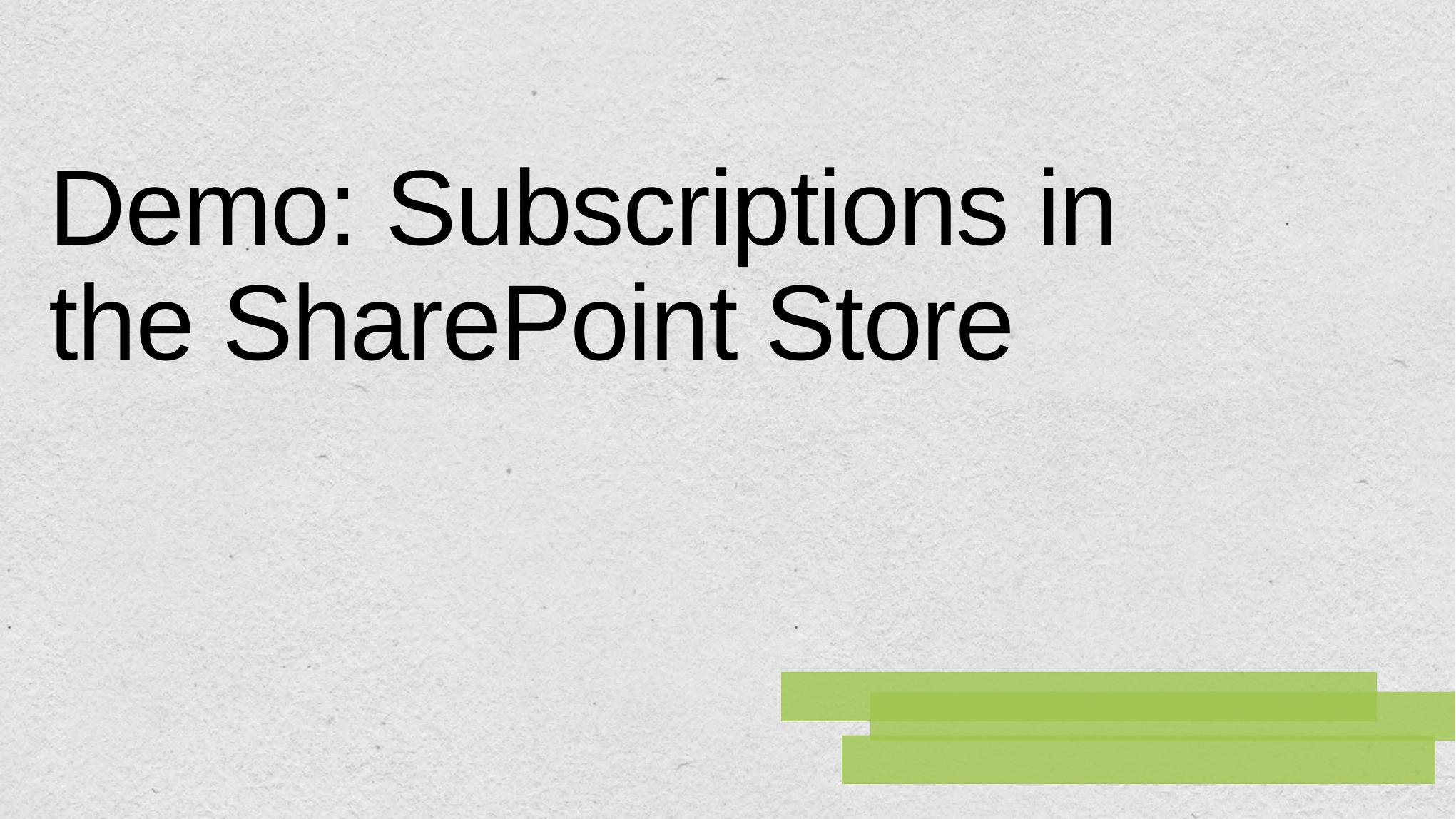

# Demo: Subscriptions in the SharePoint Store